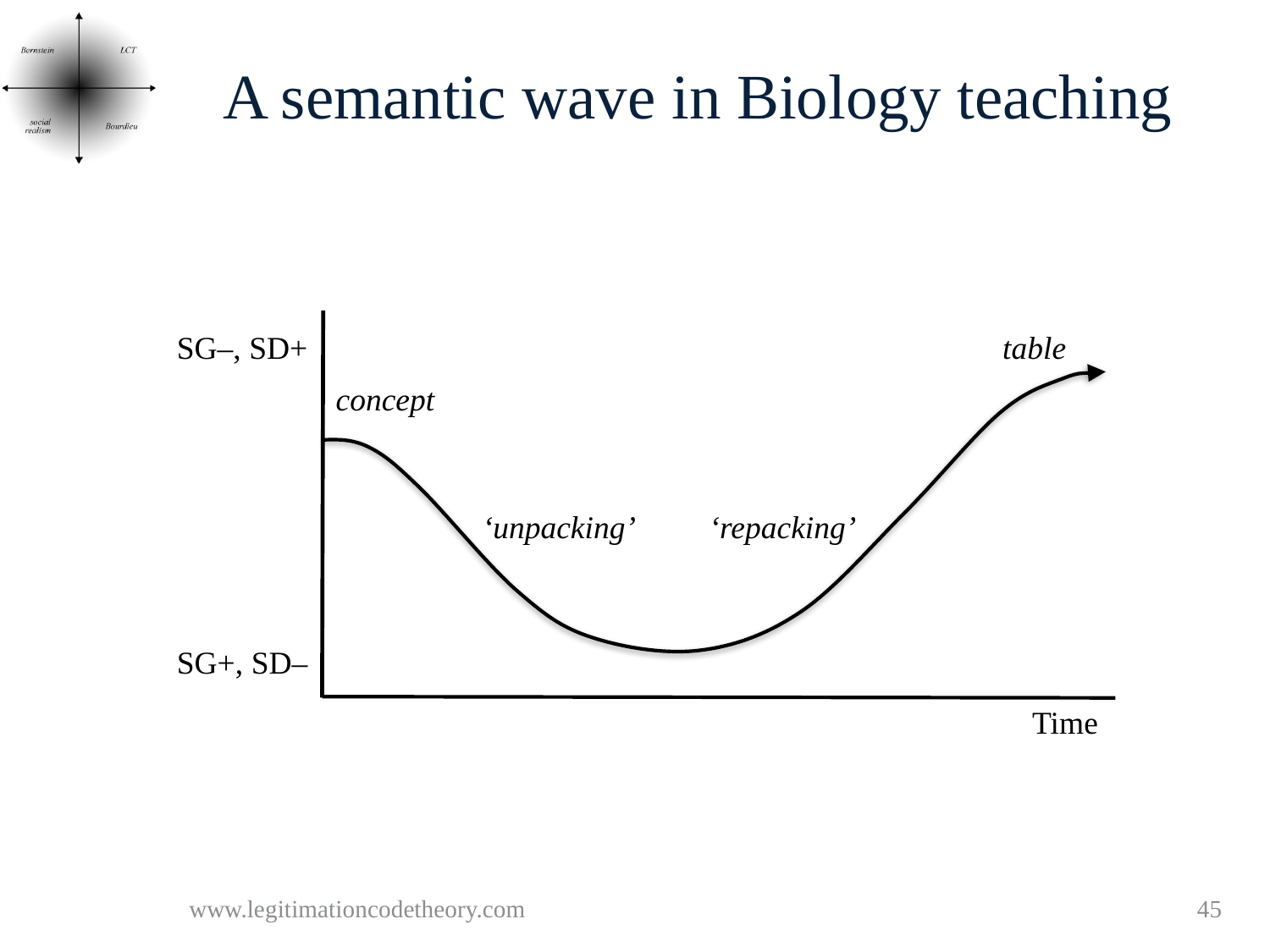

# A semantic wave in Biology teaching

SG–, SD+
table

concept
‘unpacking’
‘repacking’
SG+, SD–
Time
www.legitimationcodetheory.com
45